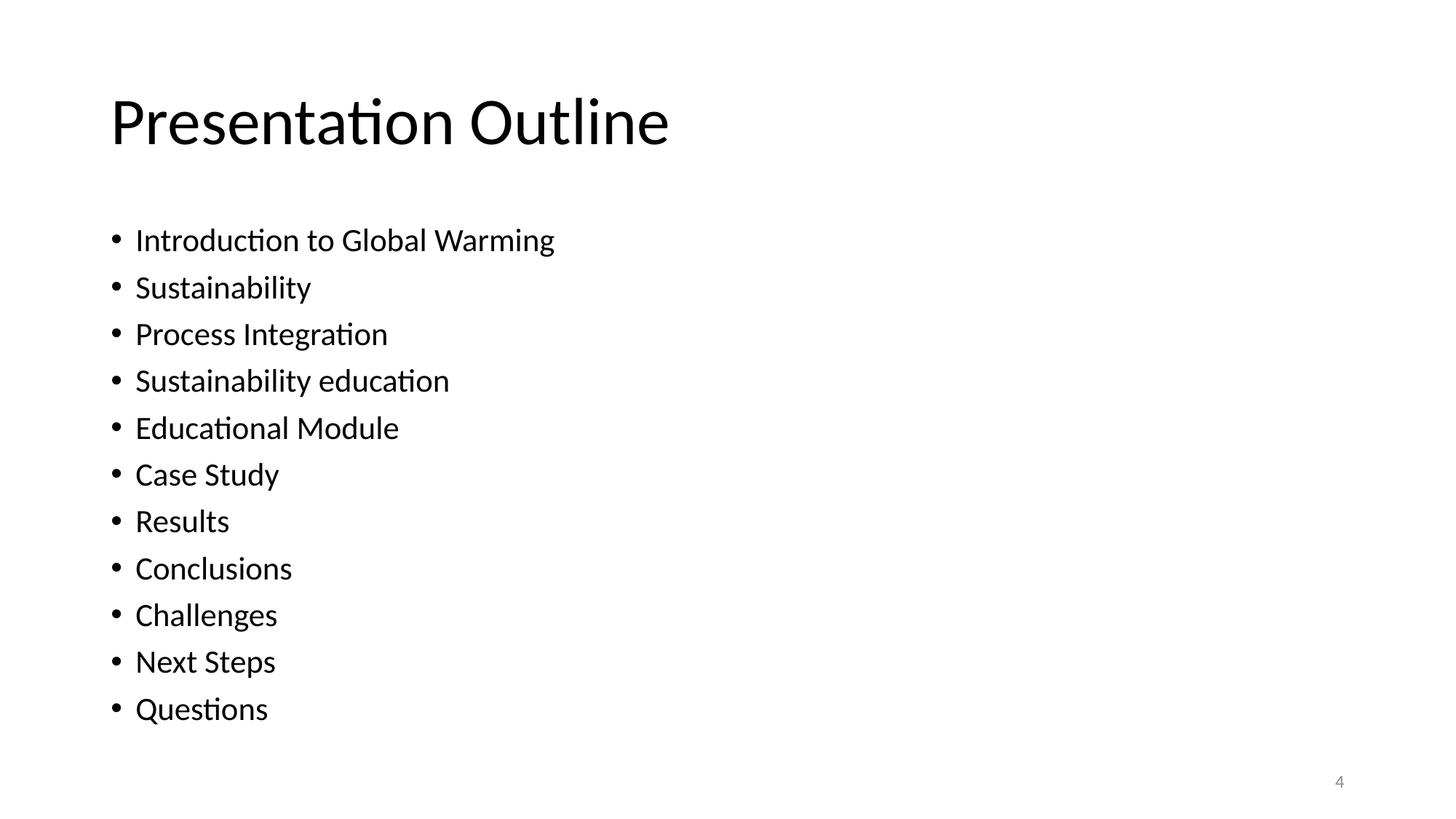

# Presentation Outline
Introduction to Global Warming
Sustainability
Process Integration
Sustainability education
Educational Module
Case Study
Results
Conclusions
Challenges
Next Steps
Questions

4